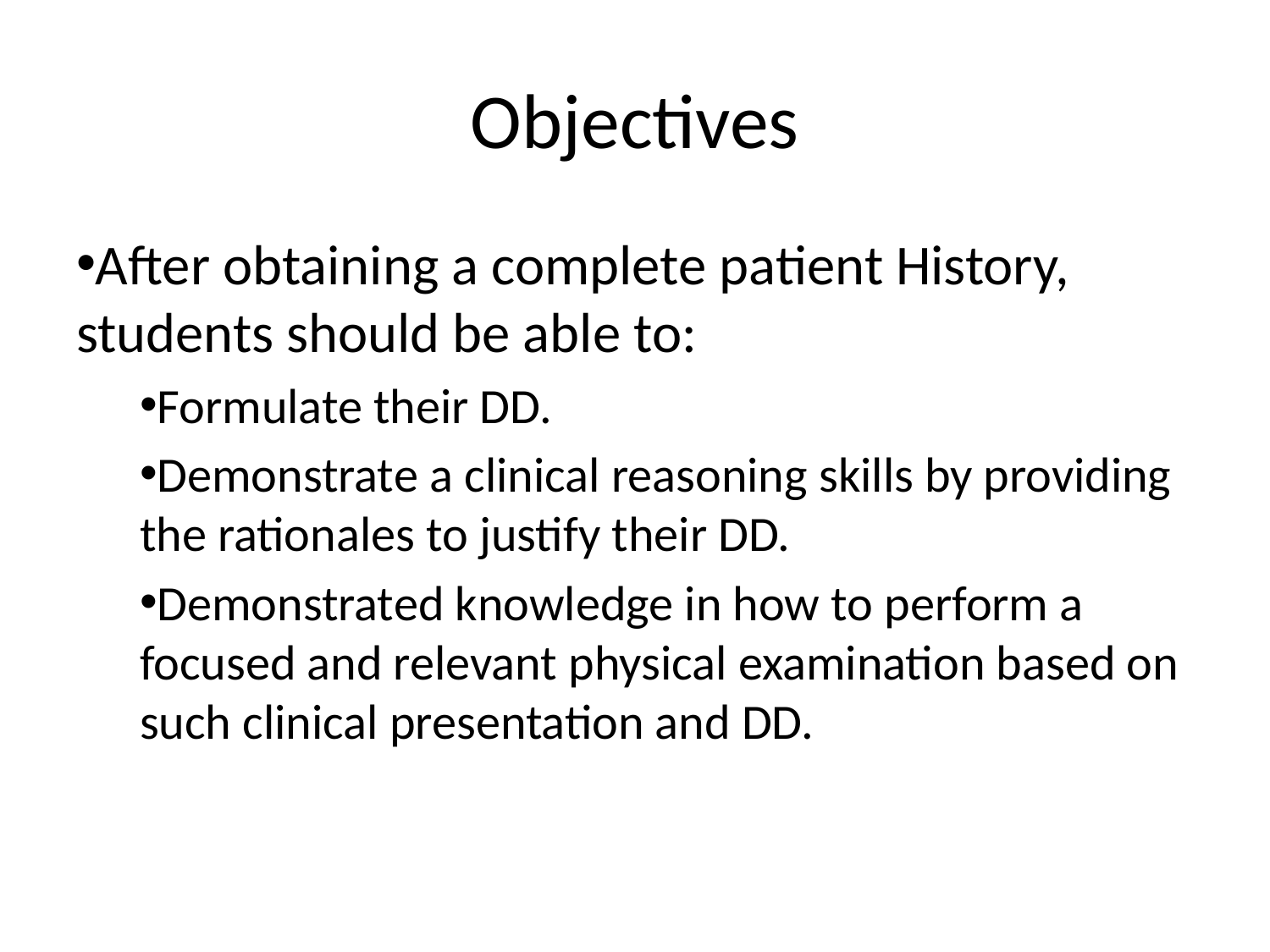

# Objectives
After obtaining a complete patient History,  students should be able to:
Formulate their DD.
Demonstrate a clinical reasoning skills by providing the rationales to justify their DD.
Demonstrated knowledge in how to perform a focused and relevant physical examination based on such clinical presentation and DD.